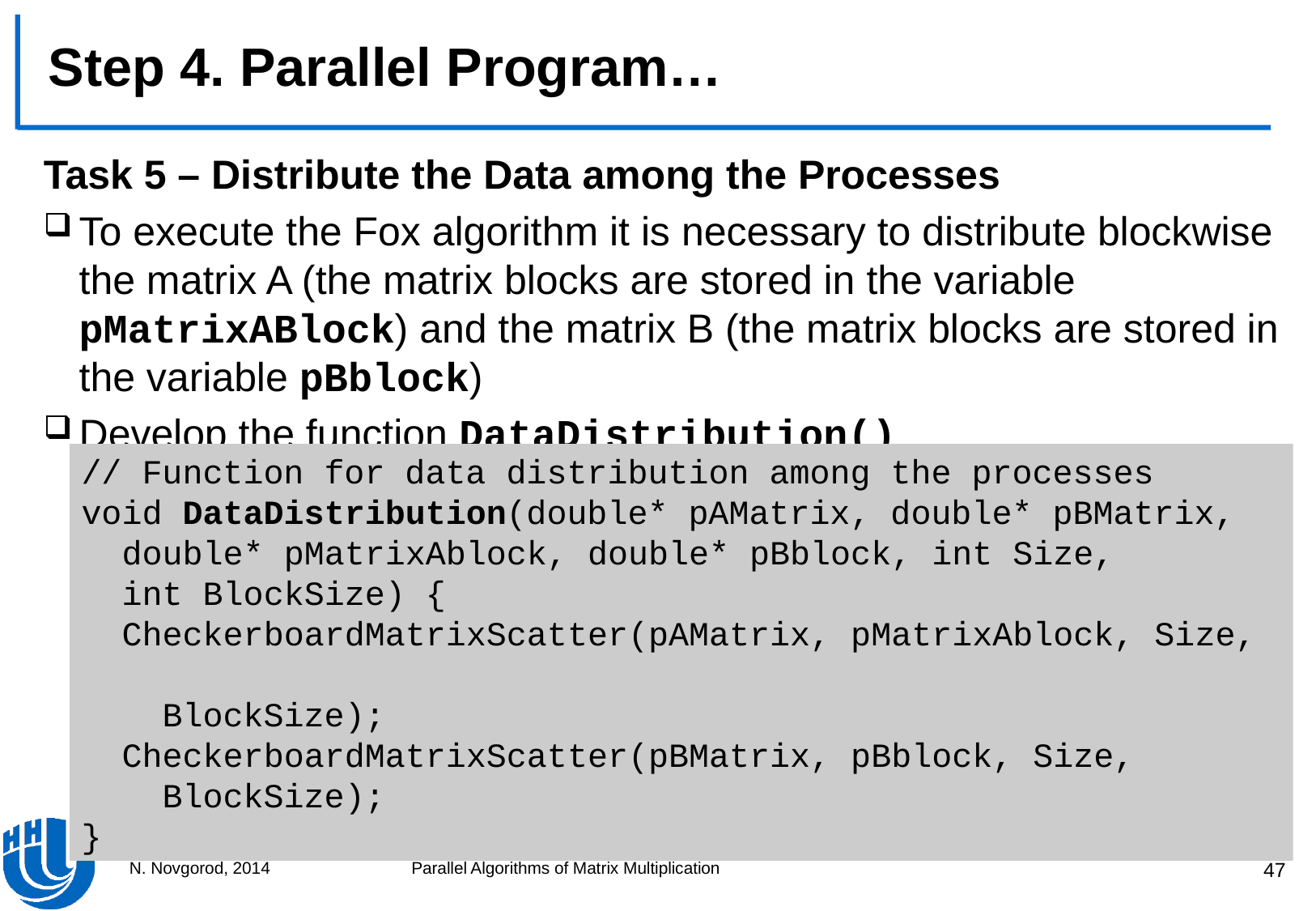

# Step 4. Parallel Program…
Task 5 – Distribute the Data among the Processes
To execute the Fox algorithm it is necessary to distribute blockwise the matrix A (the matrix blocks are stored in the variable pMatrixABlock) and the matrix В (the matrix blocks are stored in the variable pBblock)
Develop the function DataDistribution()
// Function for data distribution among the processes
void DataDistribution(double* pAMatrix, double* pBMatrix,
  double* pMatrixAblock, double* pBblock, int Size,
  int BlockSize) {
  CheckerboardMatrixScatter(pAMatrix, pMatrixAblock, Size,
    BlockSize);
  CheckerboardMatrixScatter(pBMatrix, pBblock, Size,
    BlockSize);
}
N. Novgorod, 2014
Parallel Algorithms of Matrix Multiplication
47